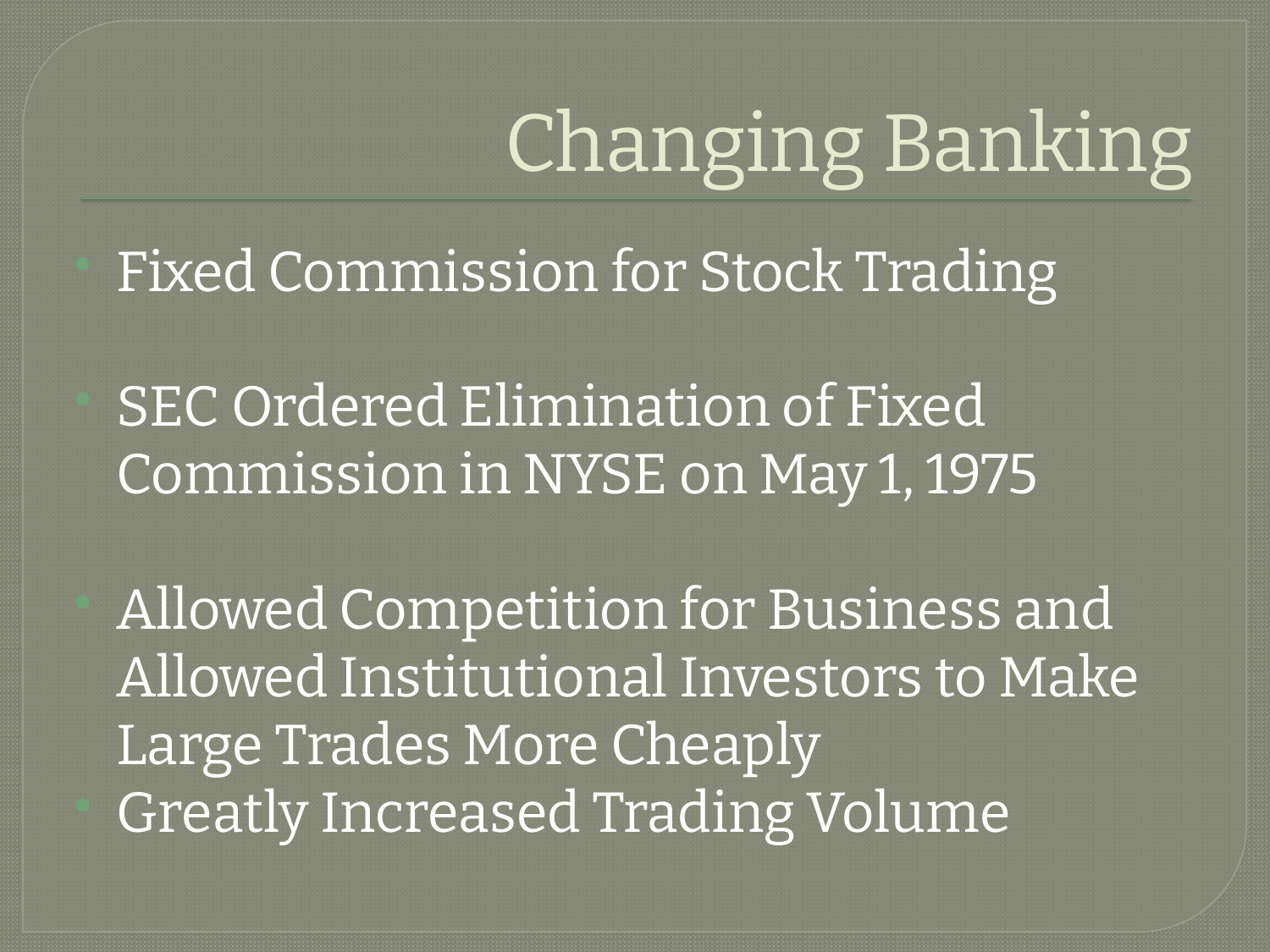

# Changing Banking
Fixed Commission for Stock Trading

SEC Ordered Elimination of Fixed Commission in NYSE on May 1, 1975

Allowed Competition for Business and Allowed Institutional Investors to Make Large Trades More Cheaply
Greatly Increased Trading Volume